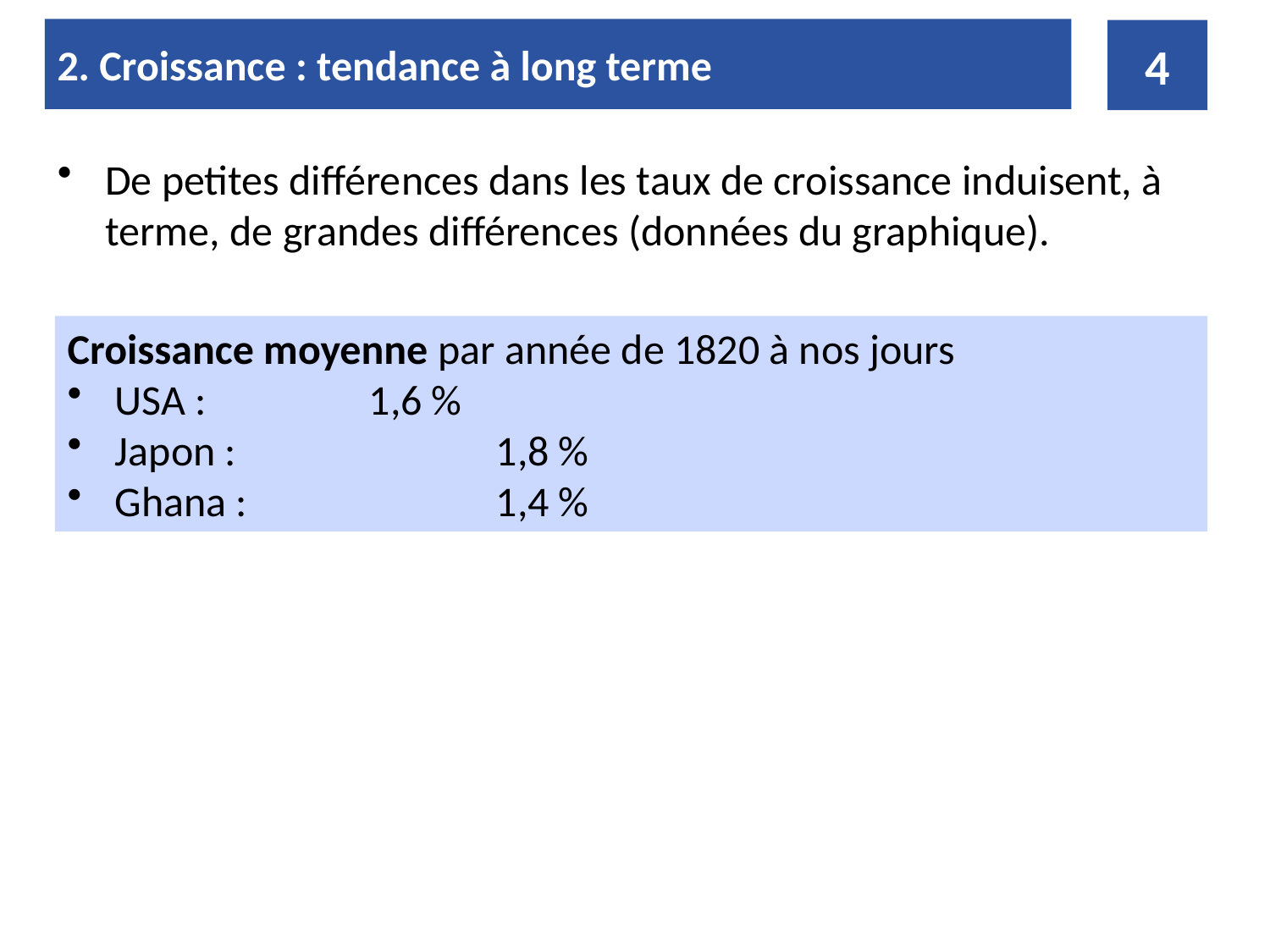

2. Croissance : tendance à long terme
4
De petites différences dans les taux de croissance induisent, à terme, de grandes différences (données du graphique).

Croissance moyenne par année de 1820 à nos jours
USA : 		1,6 %
Japon : 		1,8 %
Ghana : 		1,4 %